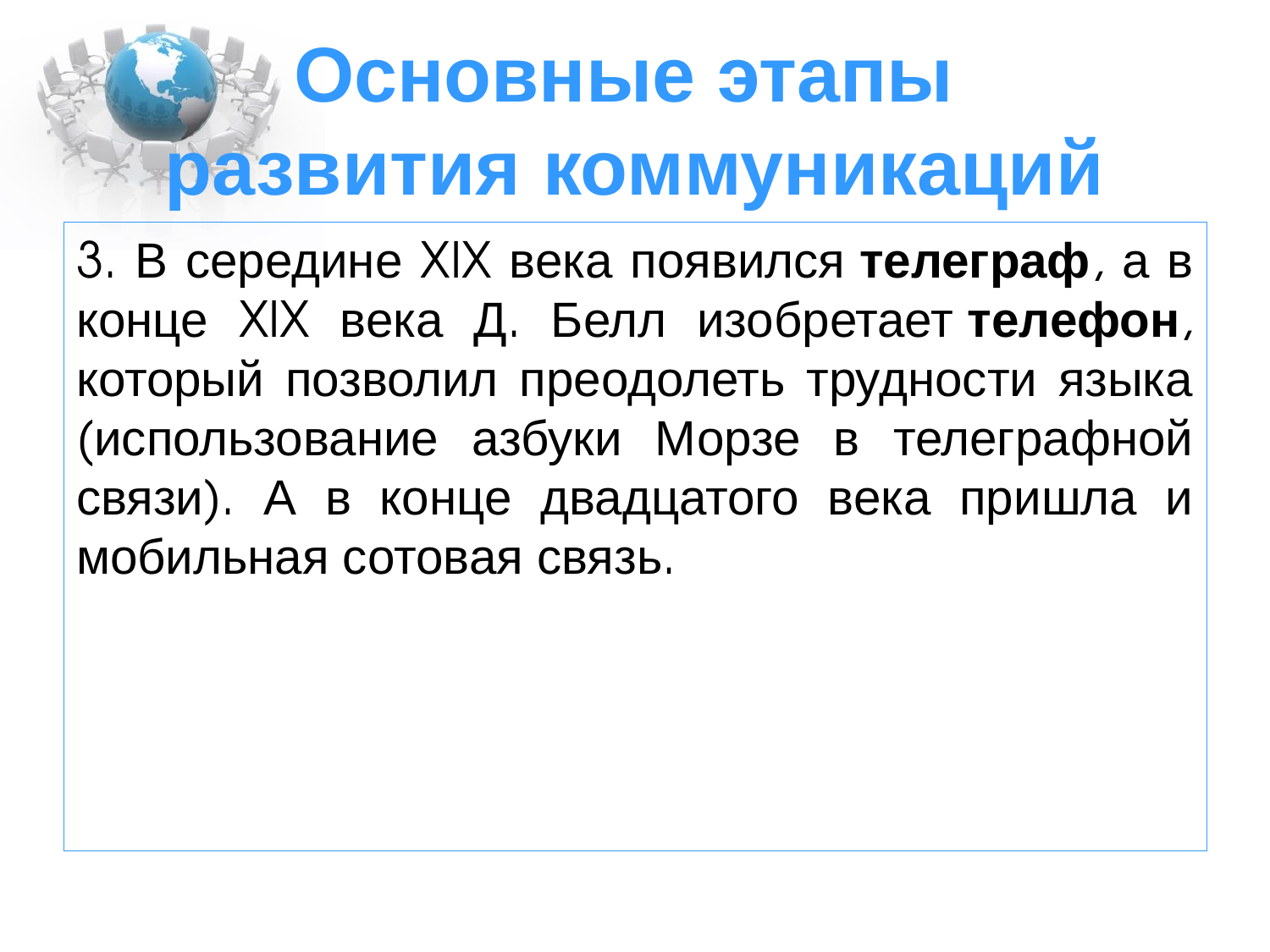

# Основные этапы развития коммуникаций
3. В середине XIX века появился телеграф, а в конце XIX века Д. Белл изобретает телефон, который позволил преодолеть трудности языка (использование азбуки Морзе в телеграфной связи). А в конце двадцатого века пришла и мобильная сотовая связь.